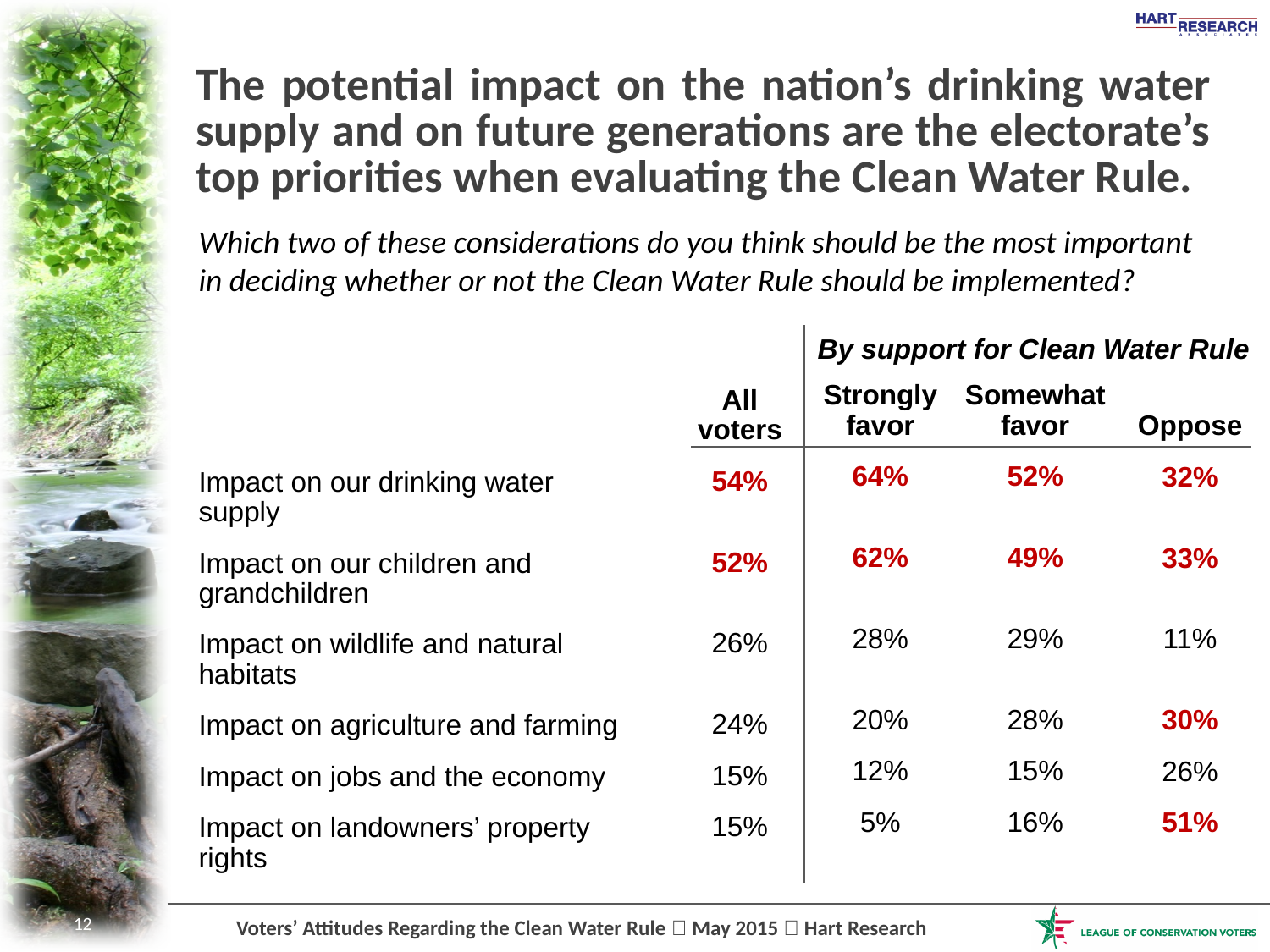

# The potential impact on the nation’s drinking water supply and on future generations are the electorate’s top priorities when evaluating the Clean Water Rule.
Which two of these considerations do you think should be the most important in deciding whether or not the Clean Water Rule should be implemented?
By support for Clean Water Rule
Somewhat
favor
52%
49%
29%
28%
15%
16%
Strongly
favor
64%
62%
28%
20%
12%
5%
All
voters
54%
52%
26%
24%
15%
15%
Oppose
32%
33%
11%
30%
26%
51%
Impact on our drinking water supply
Impact on our children and grandchildren
Impact on wildlife and natural habitats
Impact on agriculture and farming
Impact on jobs and the economy
Impact on landowners’ property rights
12